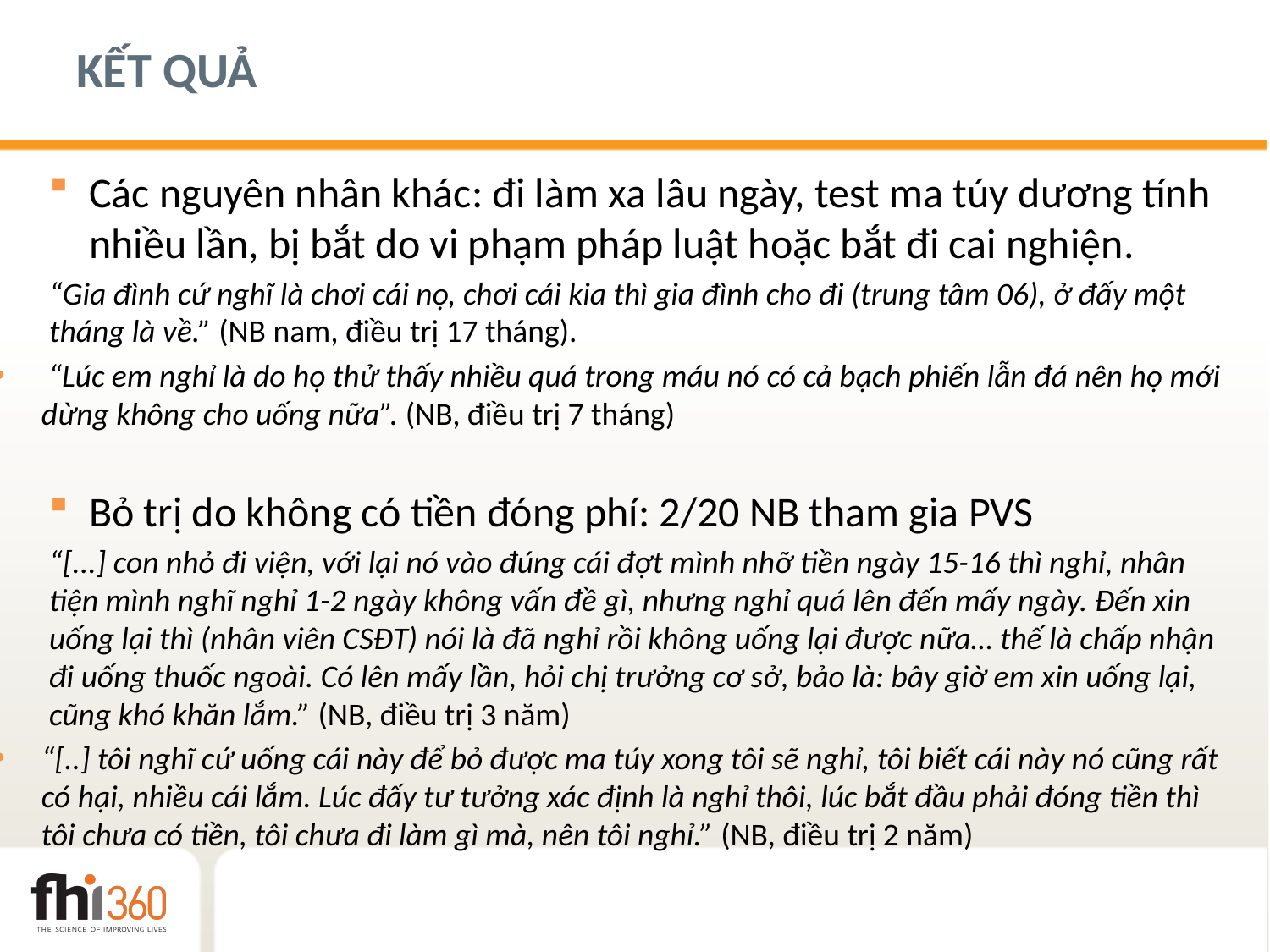

# KẾT QUẢ
Các nguyên nhân khác: đi làm xa lâu ngày, test ma túy dương tính nhiều lần, bị bắt do vi phạm pháp luật hoặc bắt đi cai nghiện.
“Gia đình cứ nghĩ là chơi cái nọ, chơi cái kia thì gia đình cho đi (trung tâm 06), ở đấy một tháng là về.” (NB nam, điều trị 17 tháng).
 “Lúc em nghỉ là do họ thử thấy nhiều quá trong máu nó có cả bạch phiến lẫn đá nên họ mới dừng không cho uống nữa”. (NB, điều trị 7 tháng)

Bỏ trị do không có tiền đóng phí: 2/20 NB tham gia PVS
“[...] con nhỏ đi viện, với lại nó vào đúng cái đợt mình nhỡ tiền ngày 15-16 thì nghỉ, nhân tiện mình nghĩ nghỉ 1-2 ngày không vấn đề gì, nhưng nghỉ quá lên đến mấy ngày. Đến xin uống lại thì (nhân viên CSĐT) nói là đã nghỉ rồi không uống lại được nữa… thế là chấp nhận đi uống thuốc ngoài. Có lên mấy lần, hỏi chị trưởng cơ sở, bảo là: bây giờ em xin uống lại, cũng khó khăn lắm.” (NB, điều trị 3 năm)
“[..] tôi nghĩ cứ uống cái này để bỏ được ma túy xong tôi sẽ nghỉ, tôi biết cái này nó cũng rất có hại, nhiều cái lắm. Lúc đấy tư tưởng xác định là nghỉ thôi, lúc bắt đầu phải đóng tiền thì tôi chưa có tiền, tôi chưa đi làm gì mà, nên tôi nghỉ.” (NB, điều trị 2 năm)